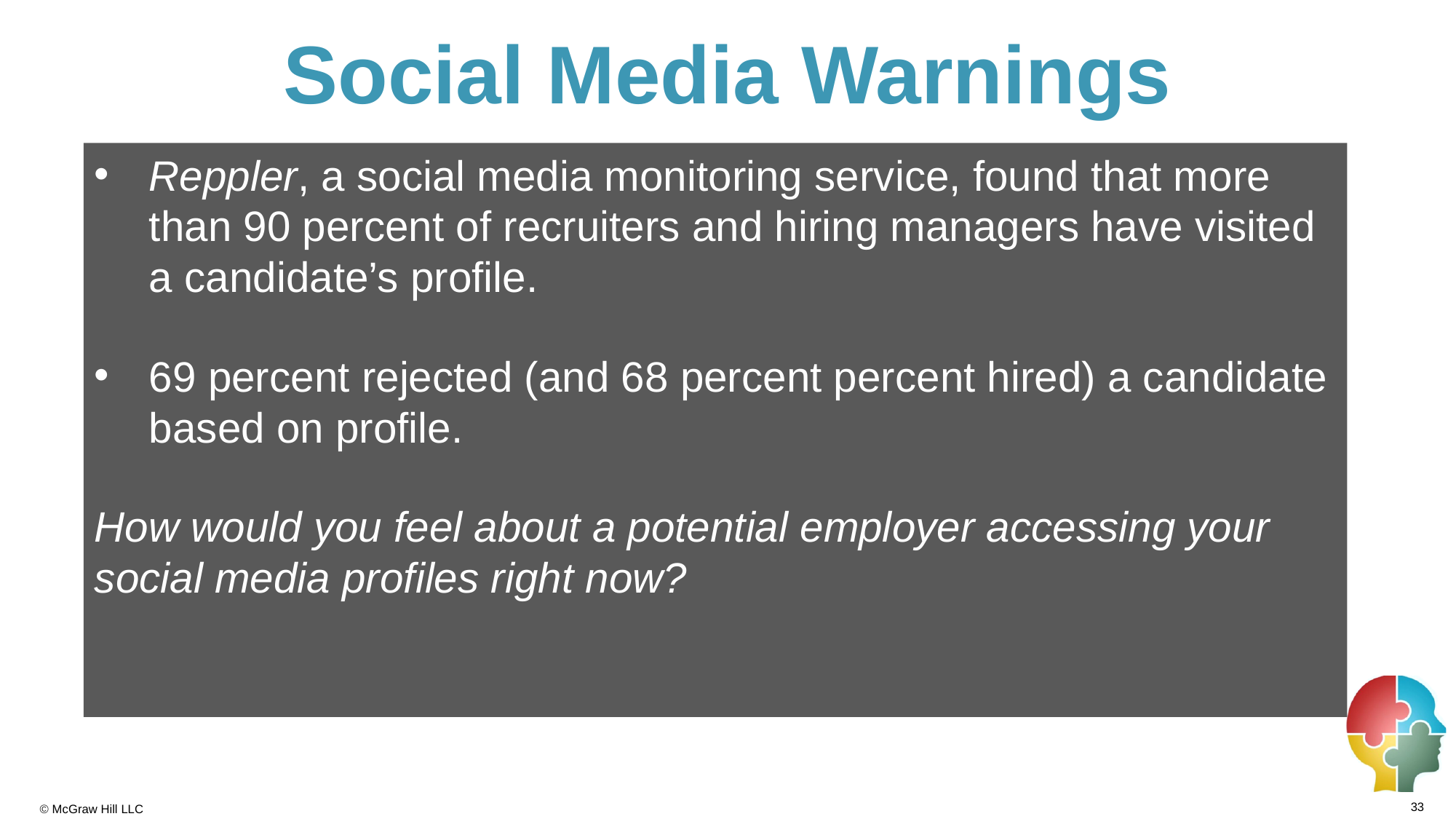

# Social Media Warnings
Reppler, a social media monitoring service, found that more than 90 percent of recruiters and hiring managers have visited a candidate’s profile.
69 percent rejected (and 68 percent percent hired) a candidate based on profile.
How would you feel about a potential employer accessing your social media profiles right now?
33